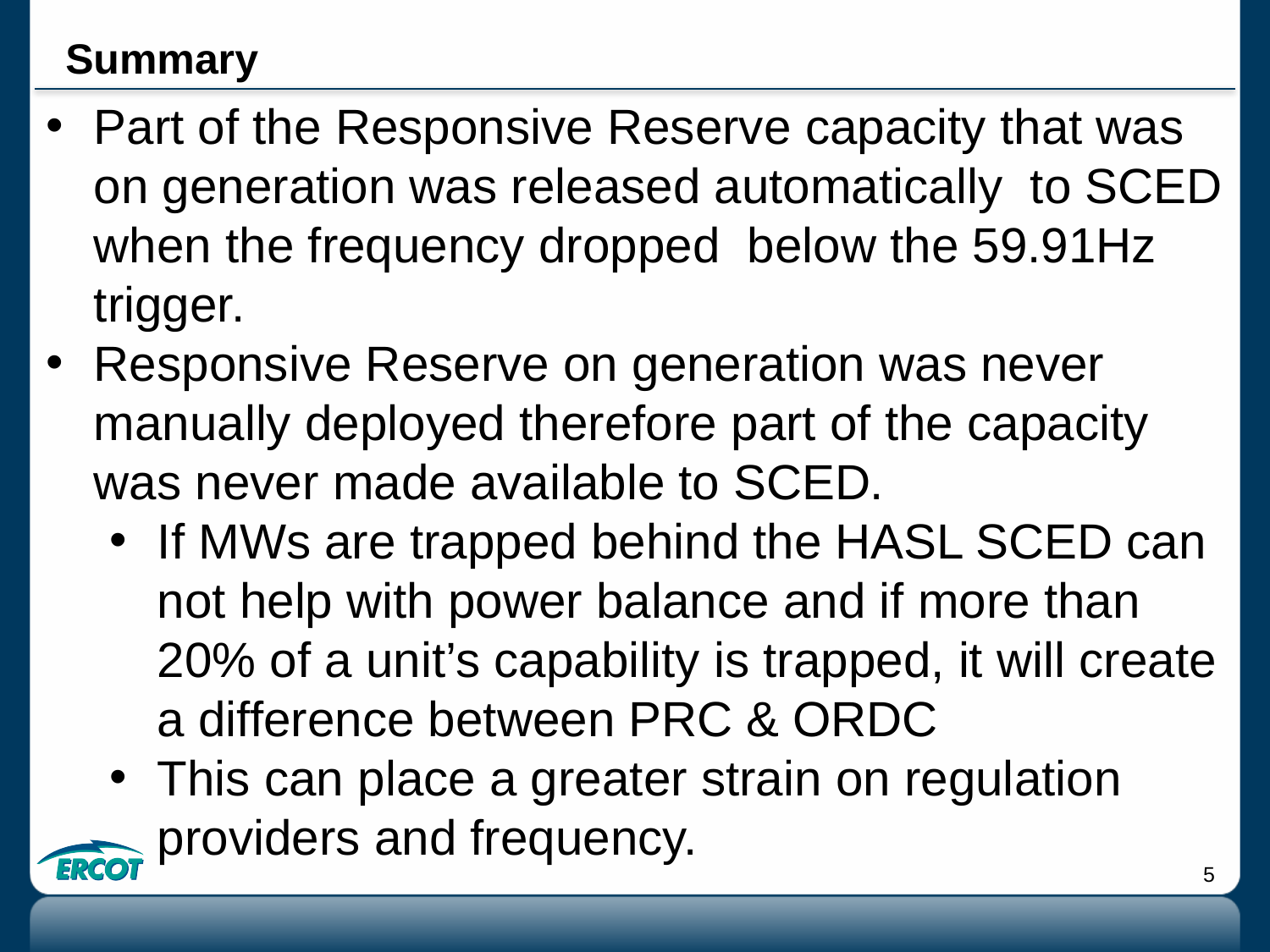

# Summary
Part of the Responsive Reserve capacity that was on generation was released automatically  to SCED when the frequency dropped  below the 59.91Hz trigger.
Responsive Reserve on generation was never manually deployed therefore part of the capacity was never made available to SCED.
If MWs are trapped behind the HASL SCED can not help with power balance and if more than 20% of a unit’s capability is trapped, it will create a difference between PRC & ORDC
This can place a greater strain on regulation providers and frequency.